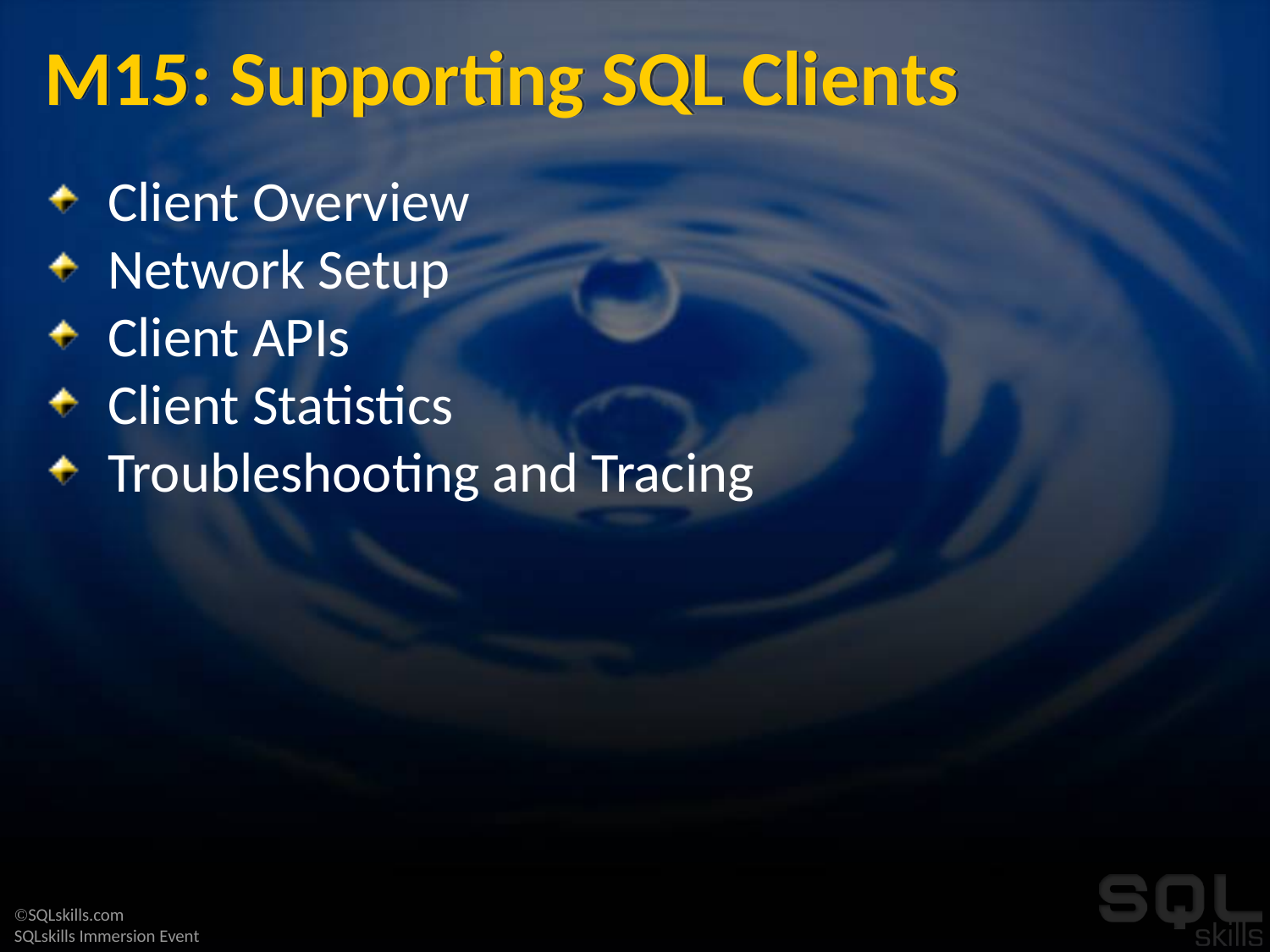

# M15: Supporting SQL Clients
Client Overview
Network Setup
Client APIs
Client Statistics
Troubleshooting and Tracing